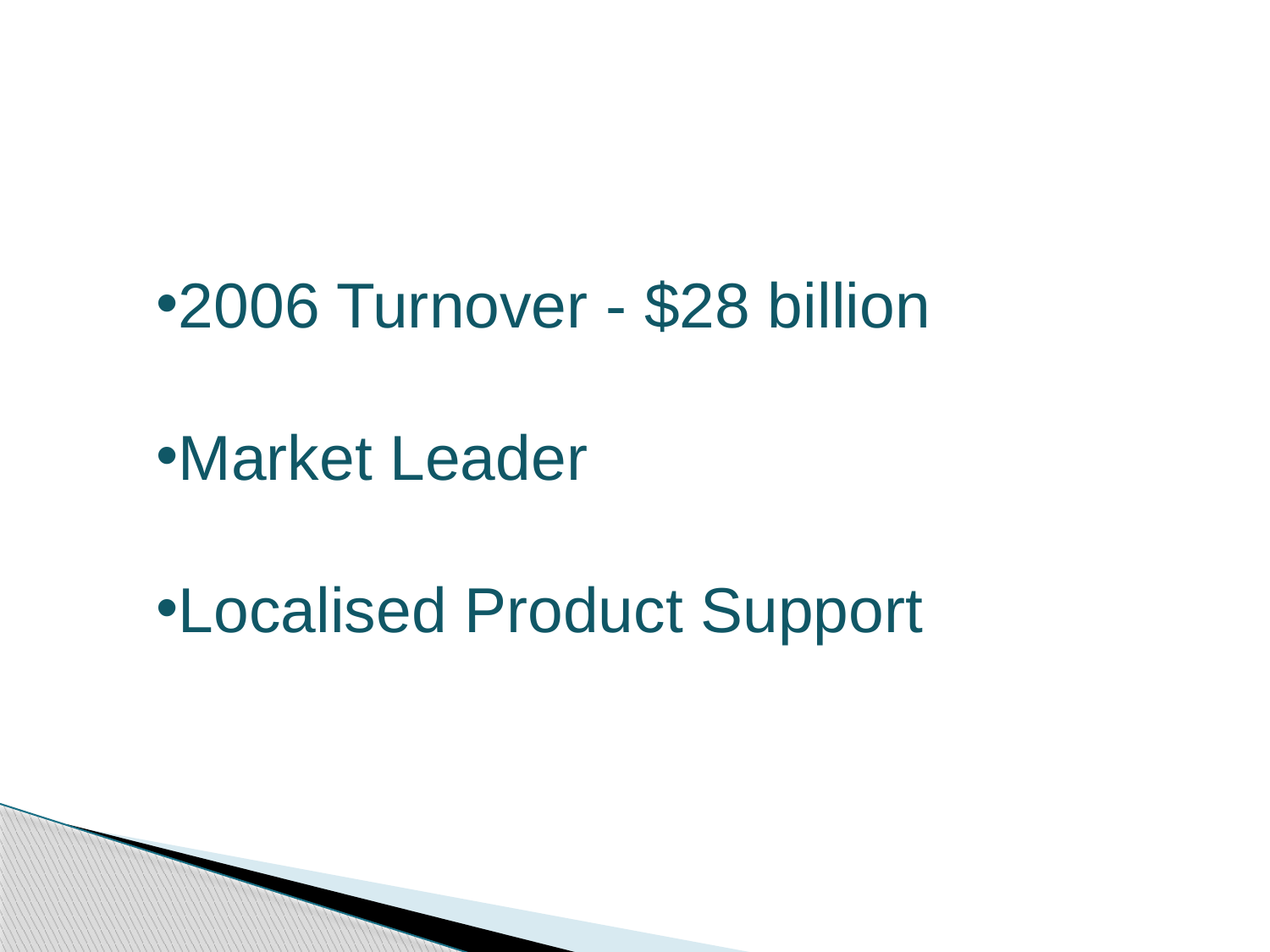

2006 Turnover - $28 billion

Market Leader

Localised Product Support